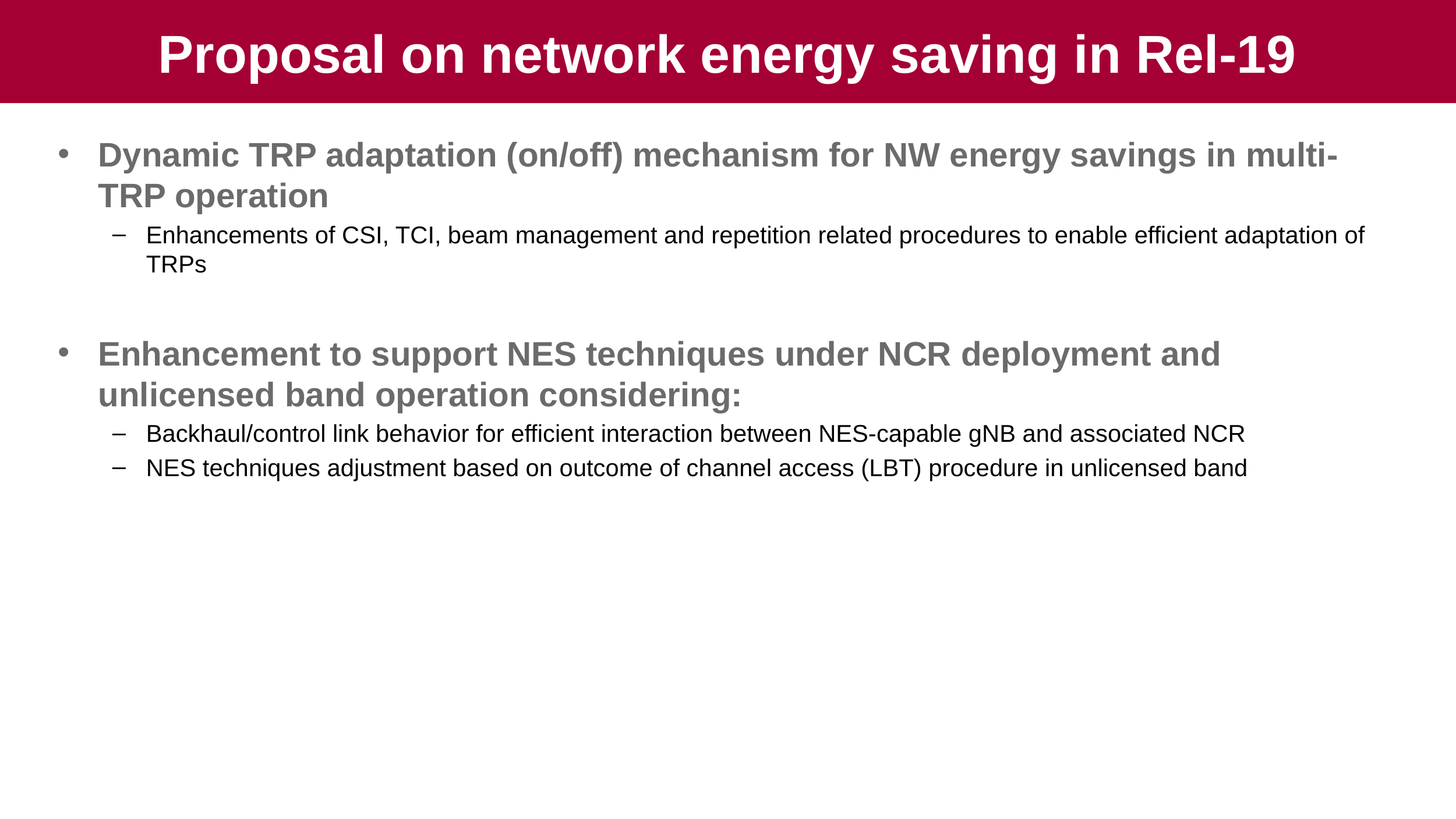

# Proposal on network energy saving in Rel-19
Dynamic TRP adaptation (on/off) mechanism for NW energy savings in multi-TRP operation
Enhancements of CSI, TCI, beam management and repetition related procedures to enable efficient adaptation of TRPs

Enhancement to support NES techniques under NCR deployment and unlicensed band operation considering:
Backhaul/control link behavior for efficient interaction between NES-capable gNB and associated NCR
NES techniques adjustment based on outcome of channel access (LBT) procedure in unlicensed band